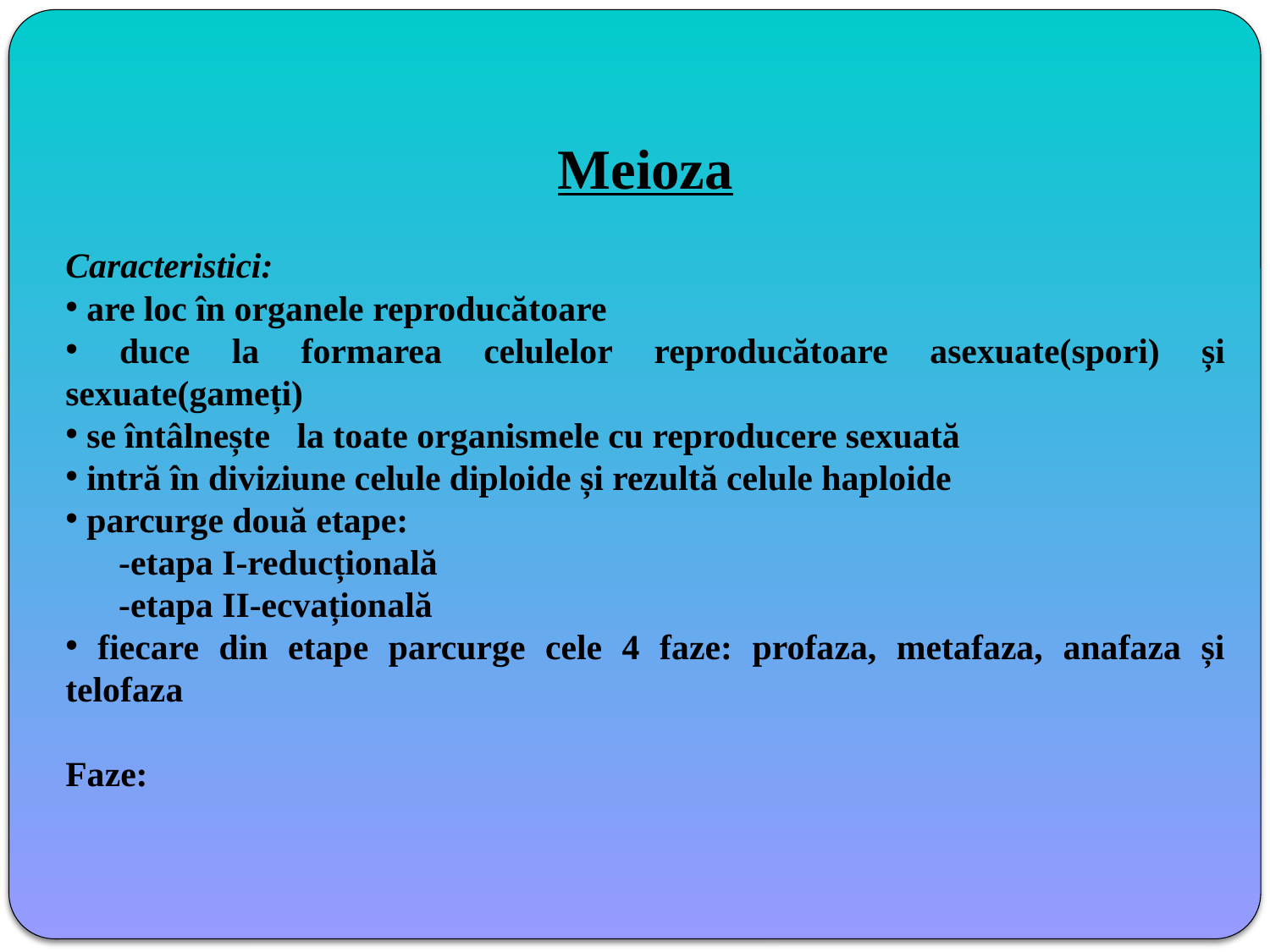

Meioza

Caracteristici:
 are loc în organele reproducătoare
 duce la formarea celulelor reproducătoare asexuate(spori) și sexuate(gameți)
 se întâlnește   la toate organismele cu reproducere sexuată
 intră în diviziune celule diploide și rezultă celule haploide
 parcurge două etape:
      -etapa I-reducțională
      -etapa II-ecvațională
 fiecare din etape parcurge cele 4 faze: profaza, metafaza, anafaza și telofaza

Faze: